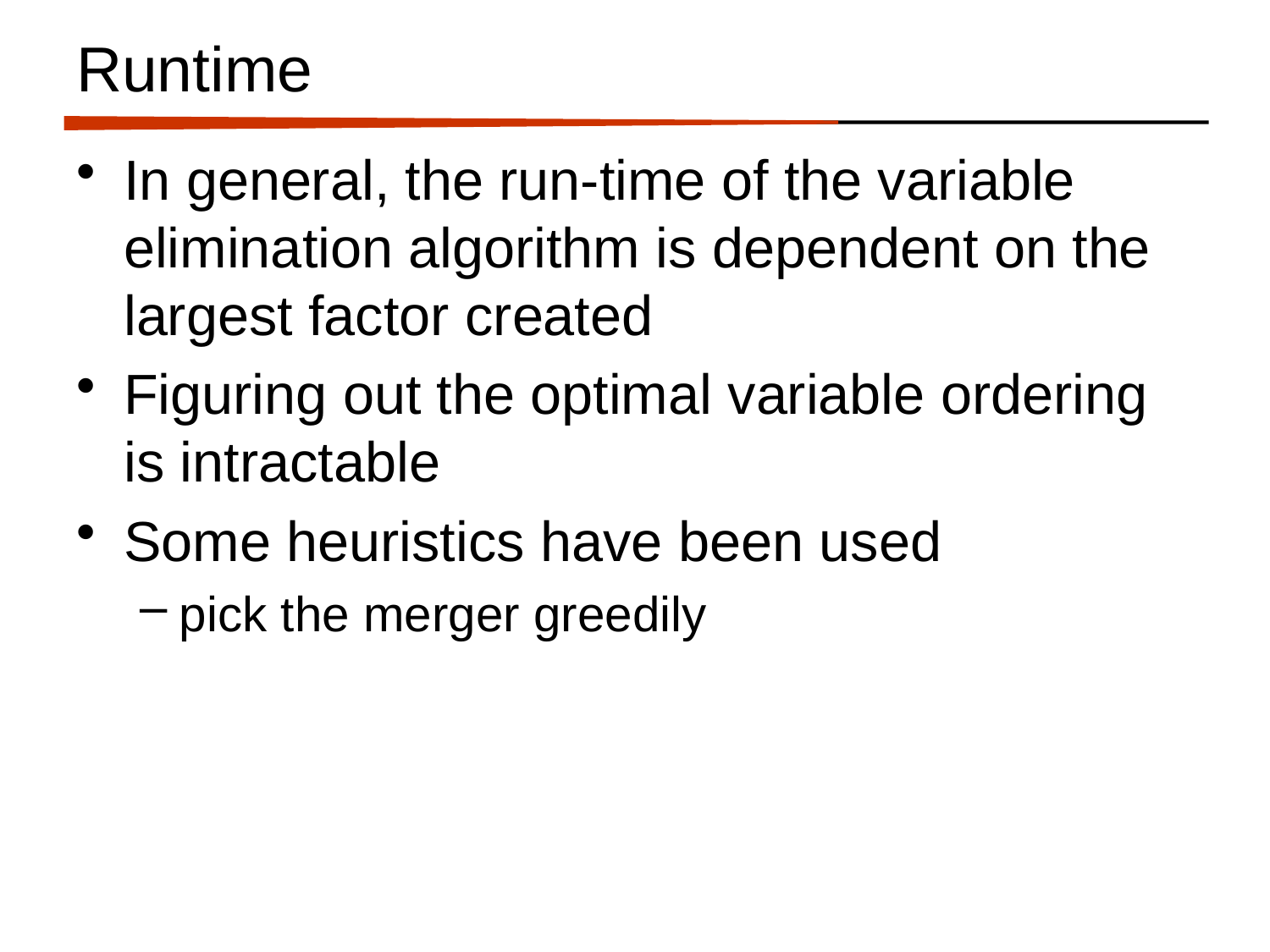

# Runtime
In general, the run-time of the variable elimination algorithm is dependent on the largest factor created
Figuring out the optimal variable ordering is intractable
Some heuristics have been used
pick the merger greedily